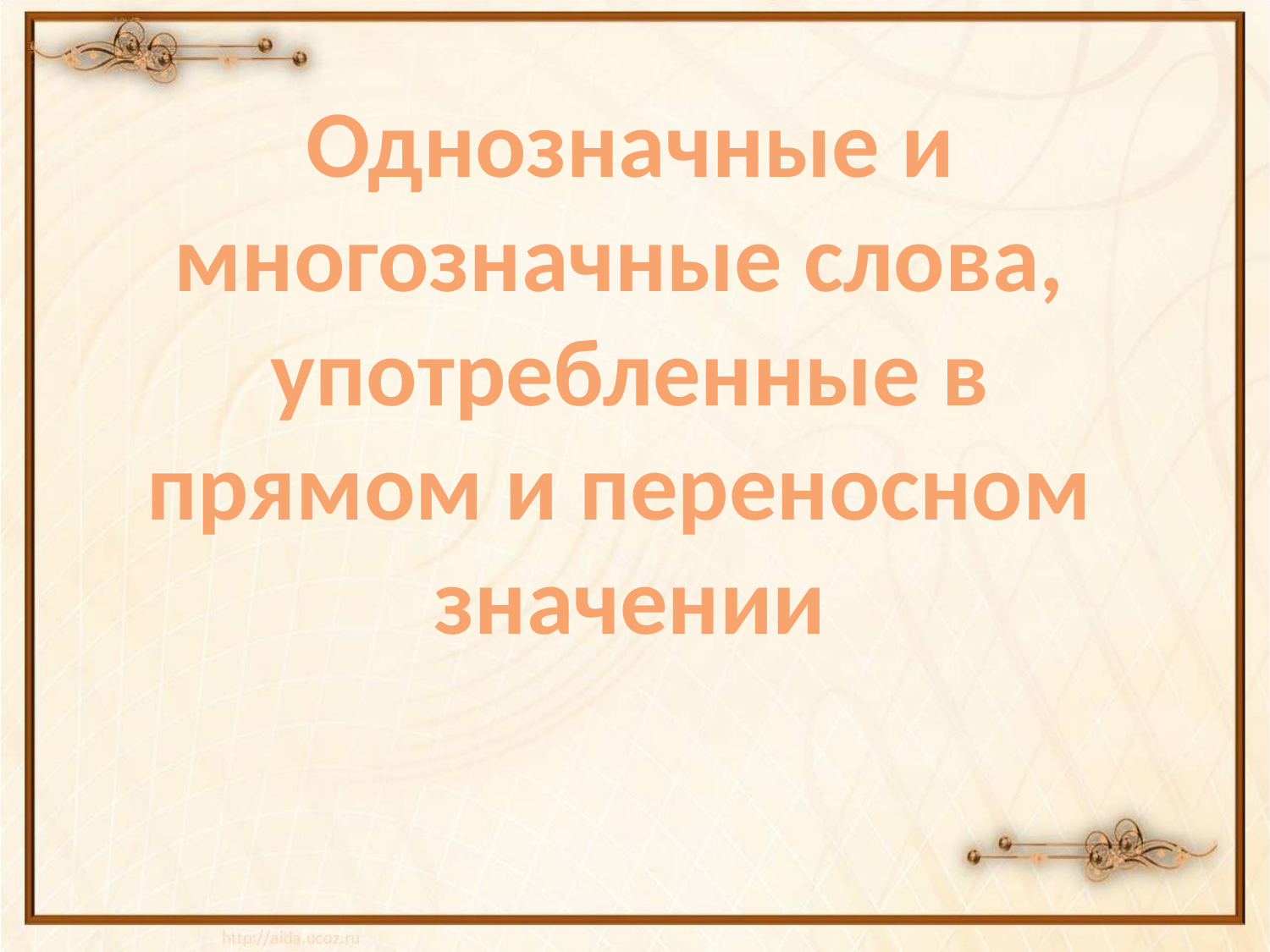

Однозначные и
многозначные слова,
употребленные в
прямом и переносном
значении